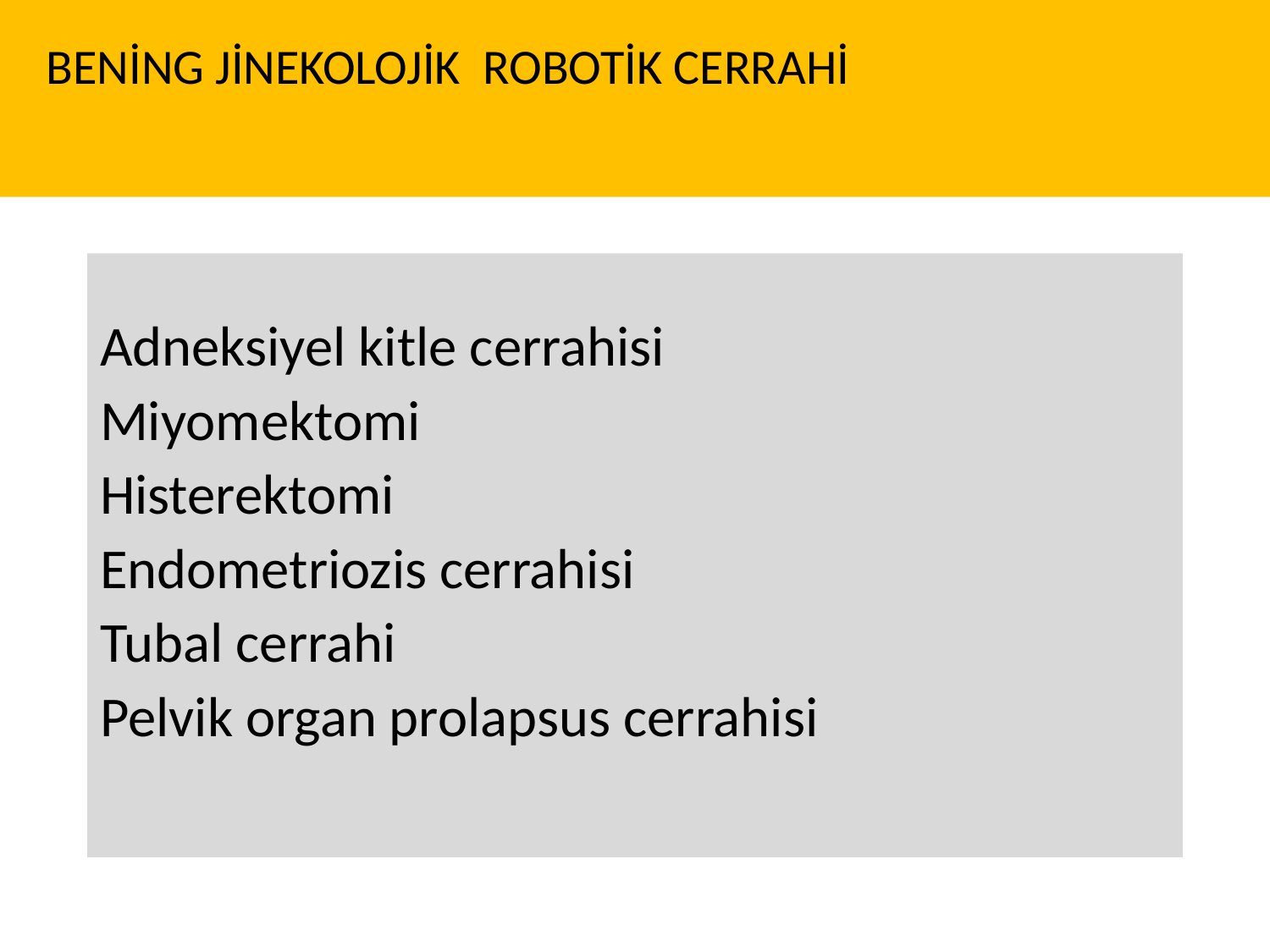

# BENİNG JİNEKOLOJİK  ROBOTİK CERRAHİ

Adneksiyel kitle cerrahisi
Miyomektomi
Histerektomi
Endometriozis cerrahisi
Tubal cerrahi
Pelvik organ prolapsus cerrahisi